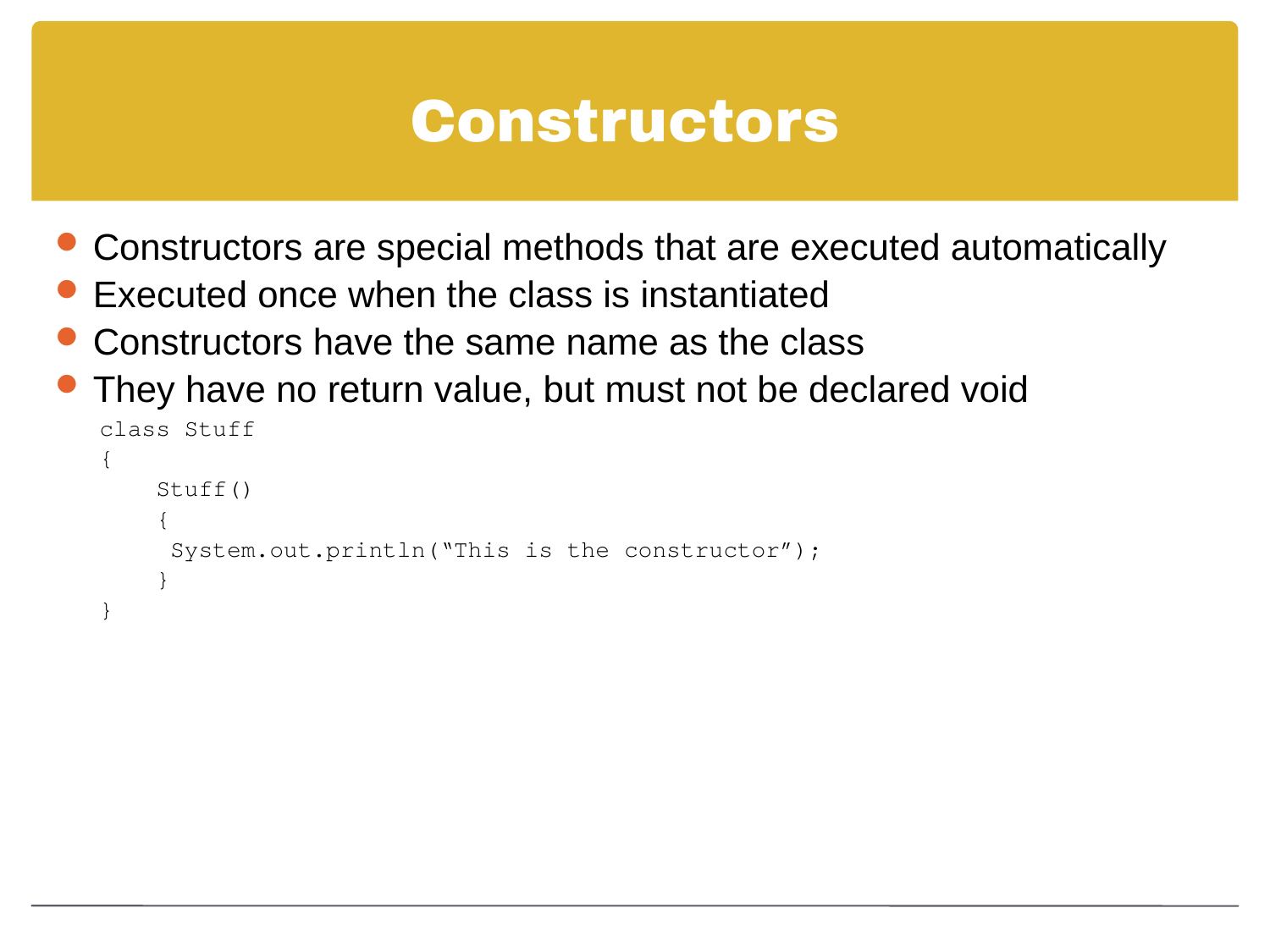

Constructors
Constructors are special methods that are executed automatically
Executed once when the class is instantiated
Constructors have the same name as the class
They have no return value, but must not be declared void
class Stuff
{
    Stuff()
    {
     System.out.println(“This is the constructor”);
    }
}